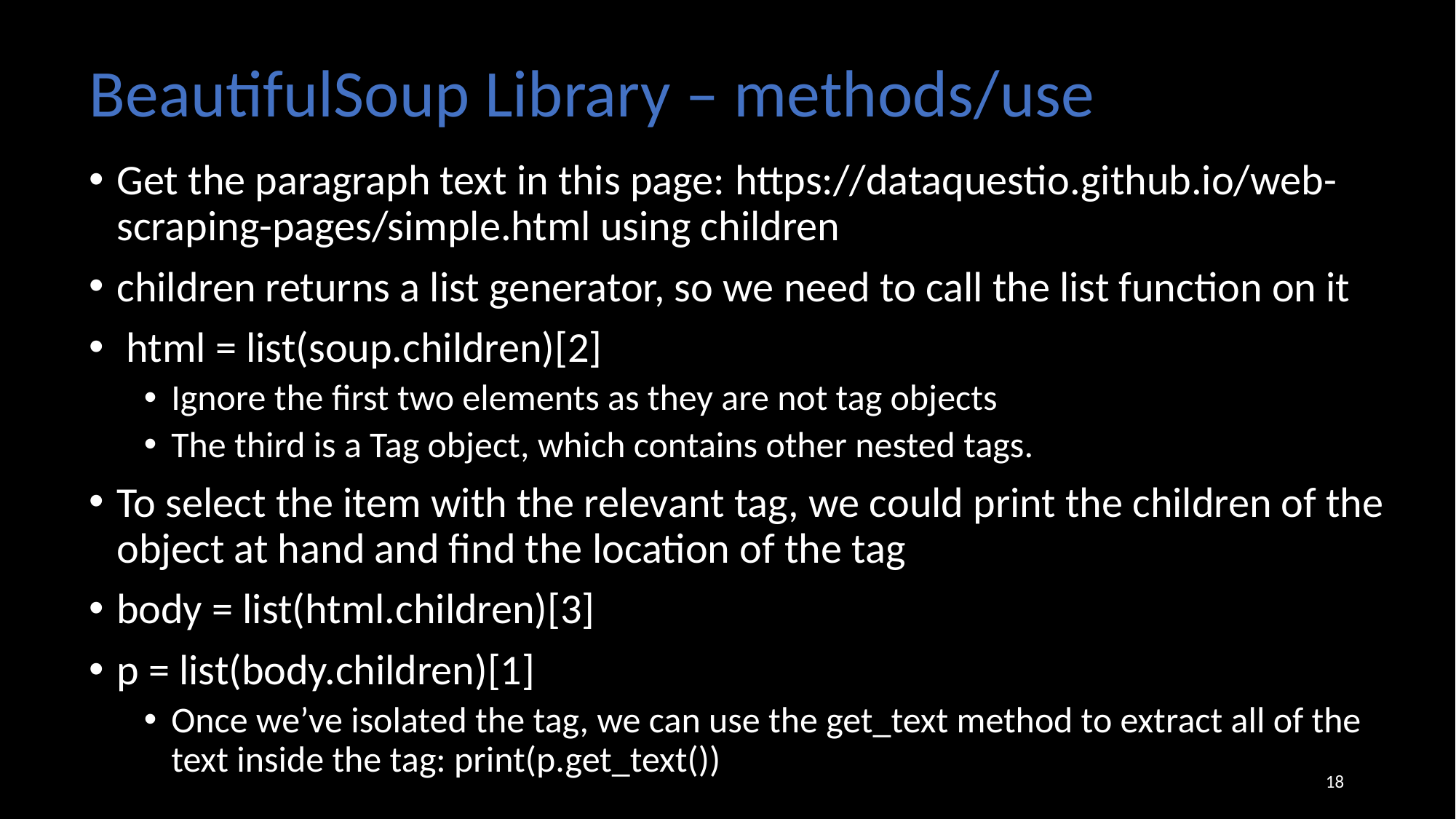

# BeautifulSoup Library – methods/use
Get the paragraph text in this page: https://dataquestio.github.io/web-scraping-pages/simple.html using children
children returns a list generator, so we need to call the list function on it
 html = list(soup.children)[2]
Ignore the first two elements as they are not tag objects
The third is a Tag object, which contains other nested tags.
To select the item with the relevant tag, we could print the children of the object at hand and find the location of the tag
body = list(html.children)[3]
p = list(body.children)[1]
Once we’ve isolated the tag, we can use the get_text method to extract all of the text inside the tag: print(p.get_text())
18